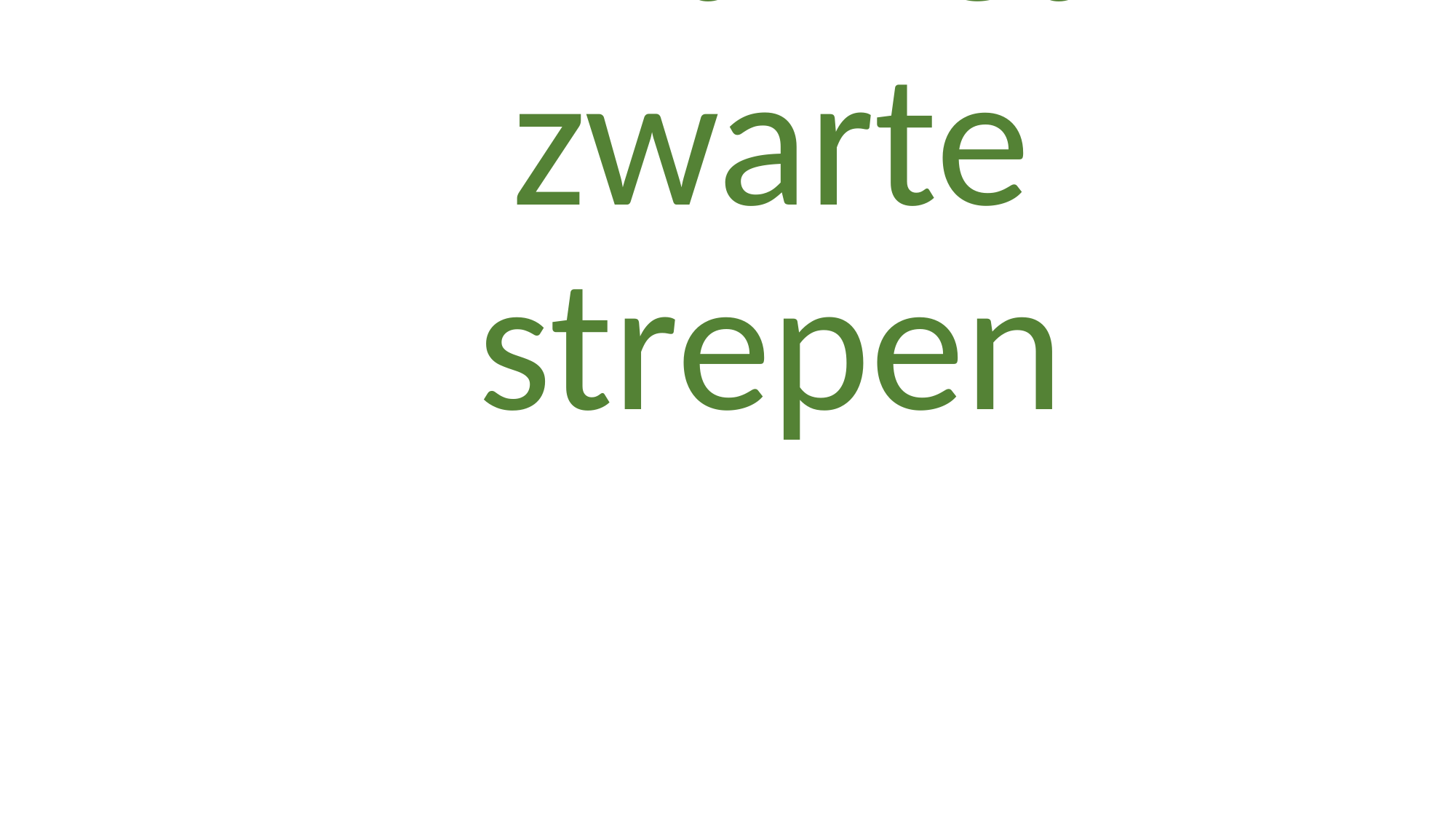

# Antwoord A Wit met zwarte strepen